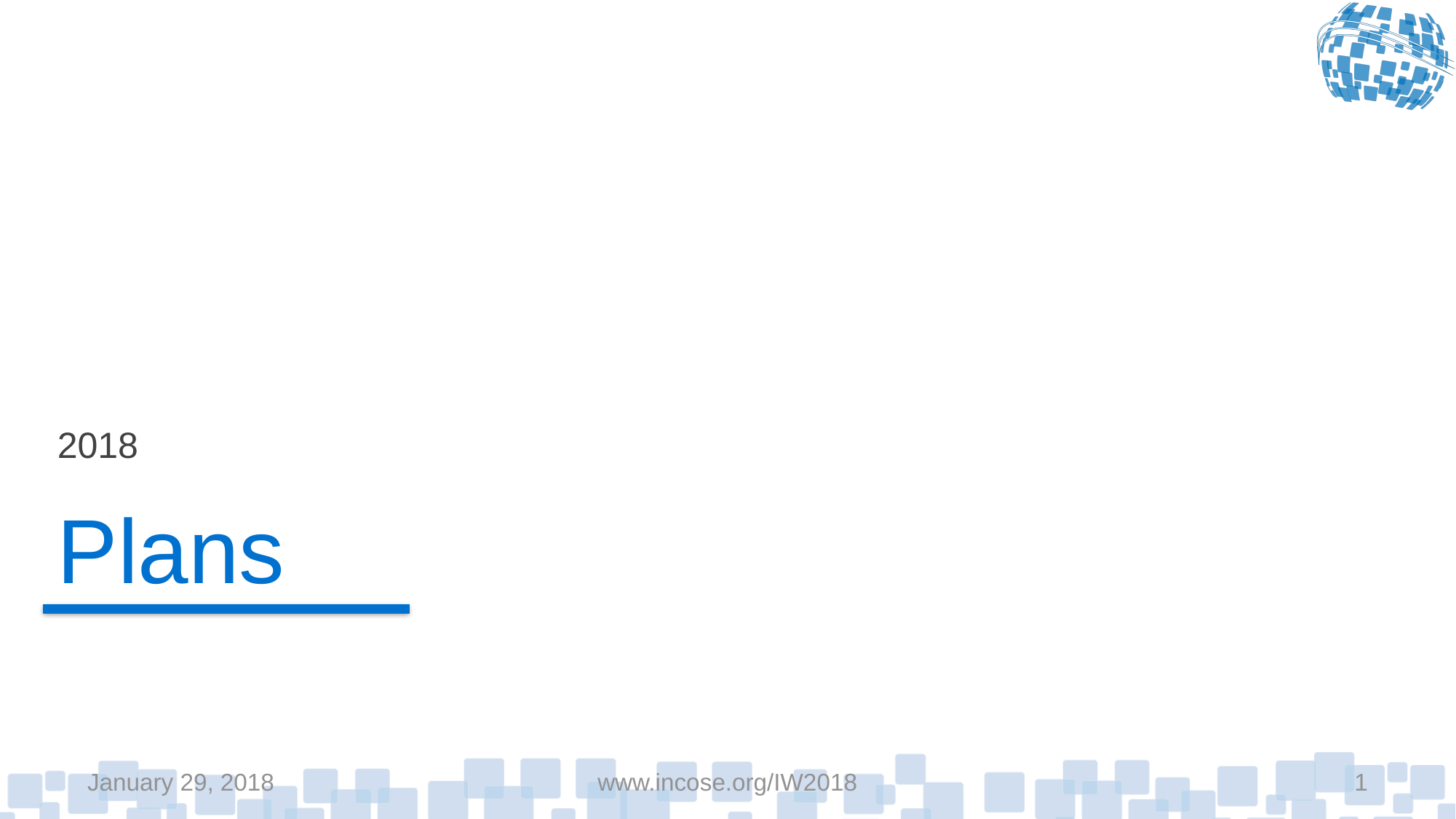

2018
# Plans
January 29, 2018
www.incose.org/IW2018
1